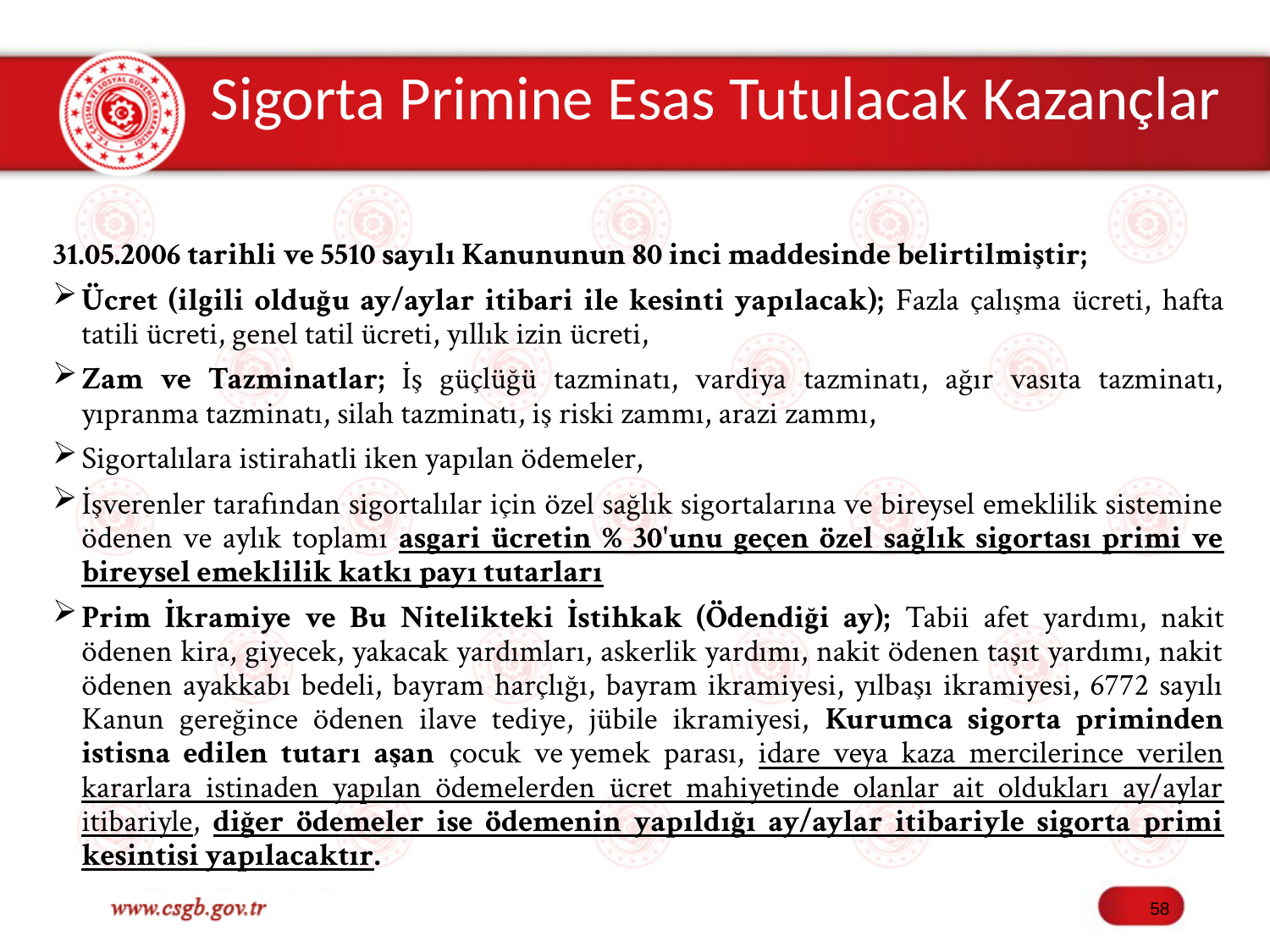

# Sigorta Primine Esas Tutulacak Kazançlar

31.05.2006 tarihli ve 5510 sayılı Kanununun 80 inci maddesinde belirtilmiştir;
Ücret (ilgili olduğu ay/aylar itibari ile kesinti yapılacak); Fazla çalışma ücreti, hafta tatili ücreti, genel tatil ücreti, yıllık izin ücreti,
Zam ve Tazminatlar; İş güçlüğü tazminatı, vardiya tazminatı, ağır vasıta tazminatı, yıpranma tazminatı, silah tazminatı, iş riski zammı, arazi zammı,
Sigortalılara istirahatli iken yapılan ödemeler,
İşverenler tarafından sigortalılar için özel sağlık sigortalarına ve bireysel emeklilik sistemine ödenen ve aylık toplamı asgari ücretin % 30'unu geçen özel sağlık sigortası primi ve bireysel emeklilik katkı payı tutarları
Prim İkramiye ve Bu Nitelikteki İstihkak (Ödendiği ay); Tabii afet yardımı, nakit ödenen kira, giyecek, yakacak yardımları, askerlik yardımı, nakit ödenen taşıt yardımı, nakit ödenen ayakkabı bedeli, bayram harçlığı, bayram ikramiyesi, yılbaşı ikramiyesi, 6772 sayılı Kanun gereğince ödenen ilave tediye, jübile ikramiyesi, Kurumca sigorta priminden istisna edilen tutarı aşan  çocuk ve yemek parası, idare veya kaza mercilerince verilen kararlara istinaden yapılan ödemelerden ücret mahiyetinde olanlar ait oldukları ay/aylar itibariyle, diğer ödemeler ise ödemenin yapıldığı ay/aylar itibariyle sigorta primi kesintisi yapılacaktır.

58